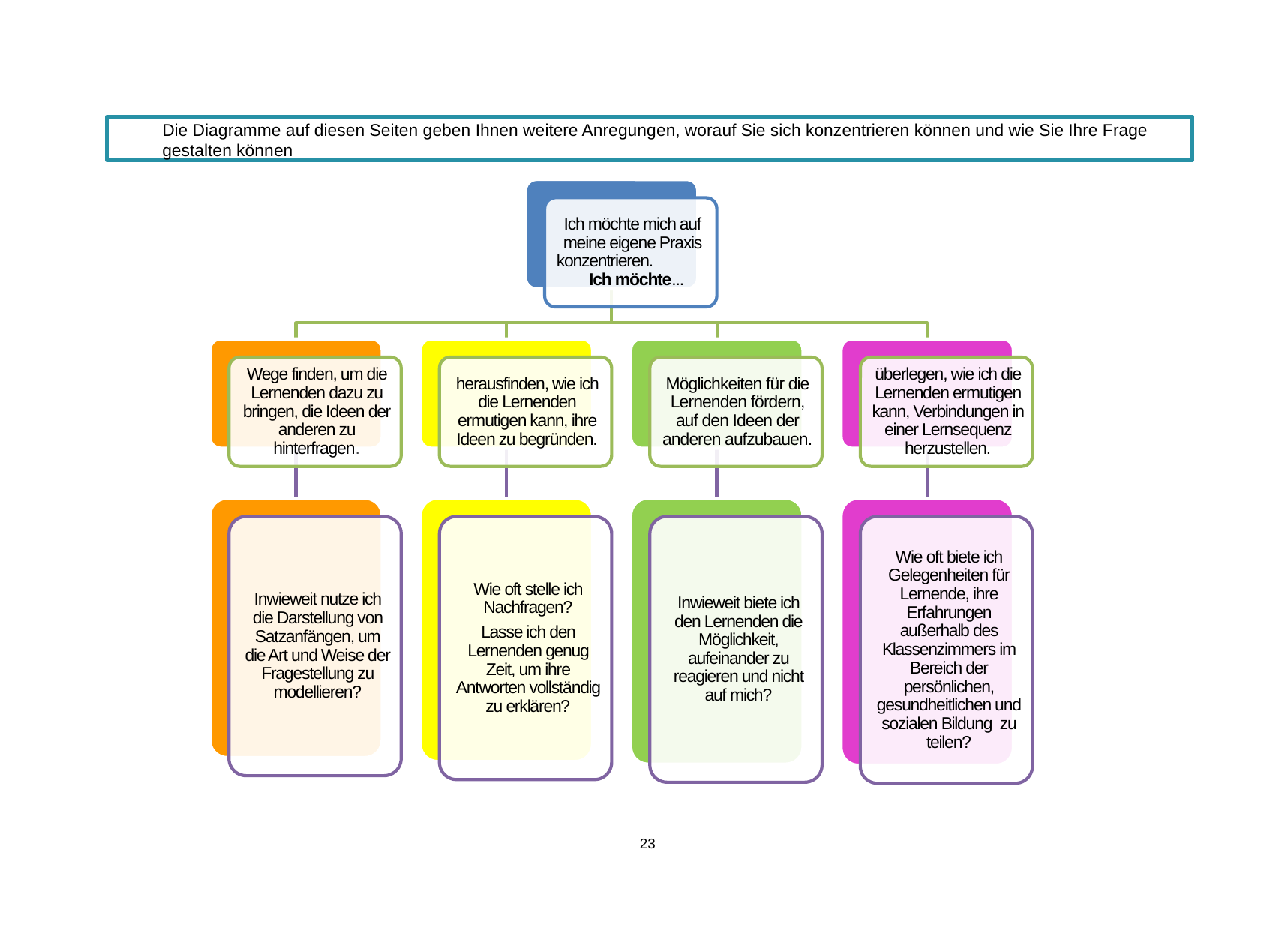

Die Diagramme auf diesen Seiten geben Ihnen weitere Anregungen, worauf Sie sich konzentrieren können und wie Sie Ihre Frage gestalten können
Ich möchte mich auf meine eigene Praxis konzentrieren.                 Ich möchte...
Wege finden, um die Lernenden dazu zu bringen, die Ideen der anderen zu hinterfragen.
Inwieweit nutze ich die Darstellung von Satzanfängen, um die Art und Weise der Fragestellung zu modellieren?
herausfinden, wie ich die Lernenden ermutigen kann, ihre Ideen zu begründen.
Wie oft stelle ich Nachfragen?
Lasse ich den Lernenden genug Zeit, um ihre Antworten vollständig zu erklären?
Möglichkeiten für die Lernenden fördern, auf den Ideen der anderen aufzubauen.
Inwieweit biete ich den Lernenden die Möglichkeit, aufeinander zu reagieren und nicht auf mich?
überlegen, wie ich die Lernenden ermutigen kann, Verbindungen in einer Lernsequenz herzustellen.
Wie oft biete ich Gelegenheiten für Lernende, ihre Erfahrungen außerhalb des Klassenzimmers im Bereich der persönlichen, gesundheitlichen und sozialen Bildung  zu teilen?
23